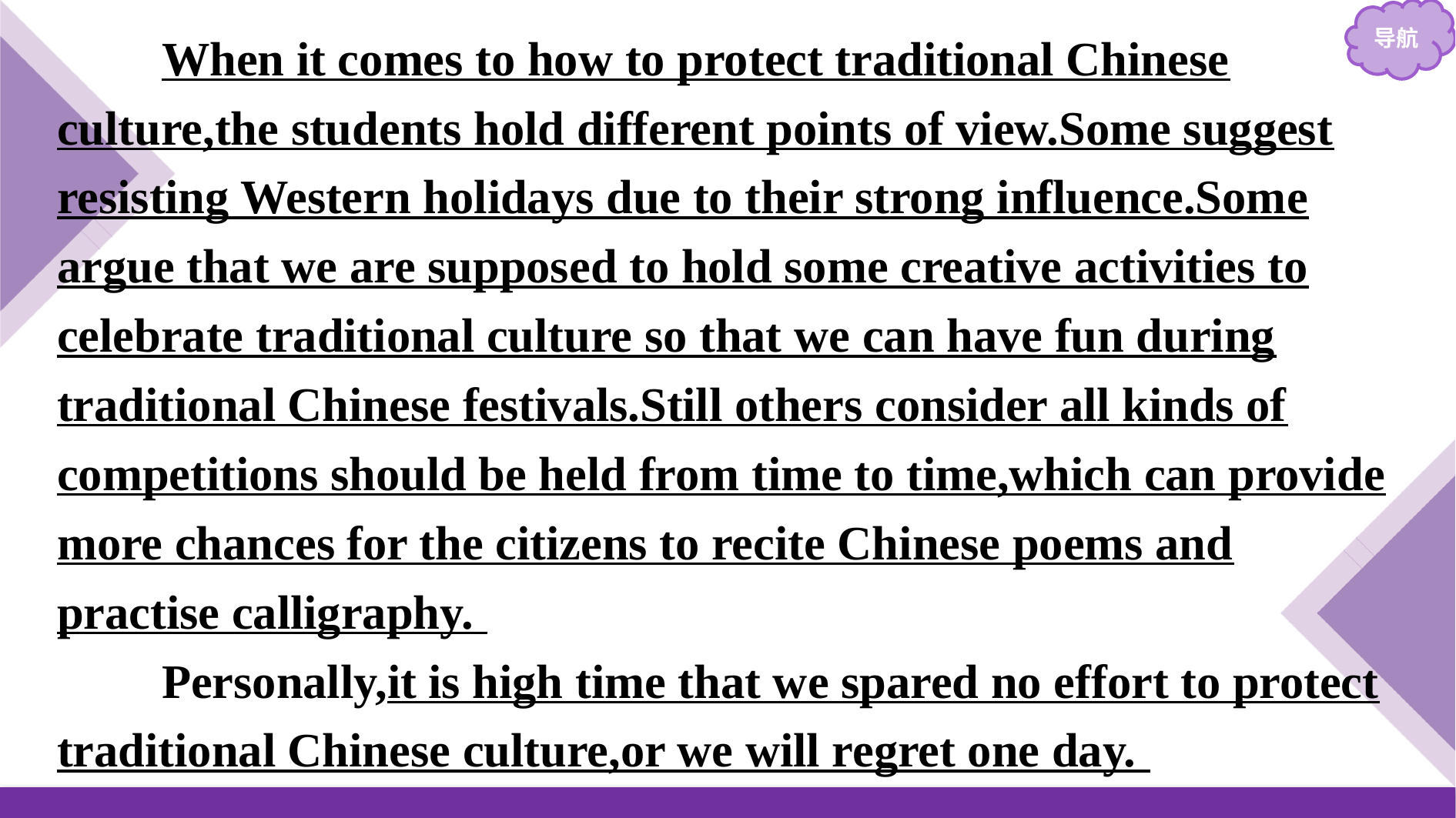

When it comes to how to protect traditional Chinese culture,the students hold different points of view.Some suggest resisting Western holidays due to their strong influence.Some argue that we are supposed to hold some creative activities to celebrate traditional culture so that we can have fun during traditional Chinese festivals.Still others consider all kinds of competitions should be held from time to time,which can provide more chances for the citizens to recite Chinese poems and practise calligraphy.
Personally,it is high time that we spared no effort to protect traditional Chinese culture,or we will regret one day.